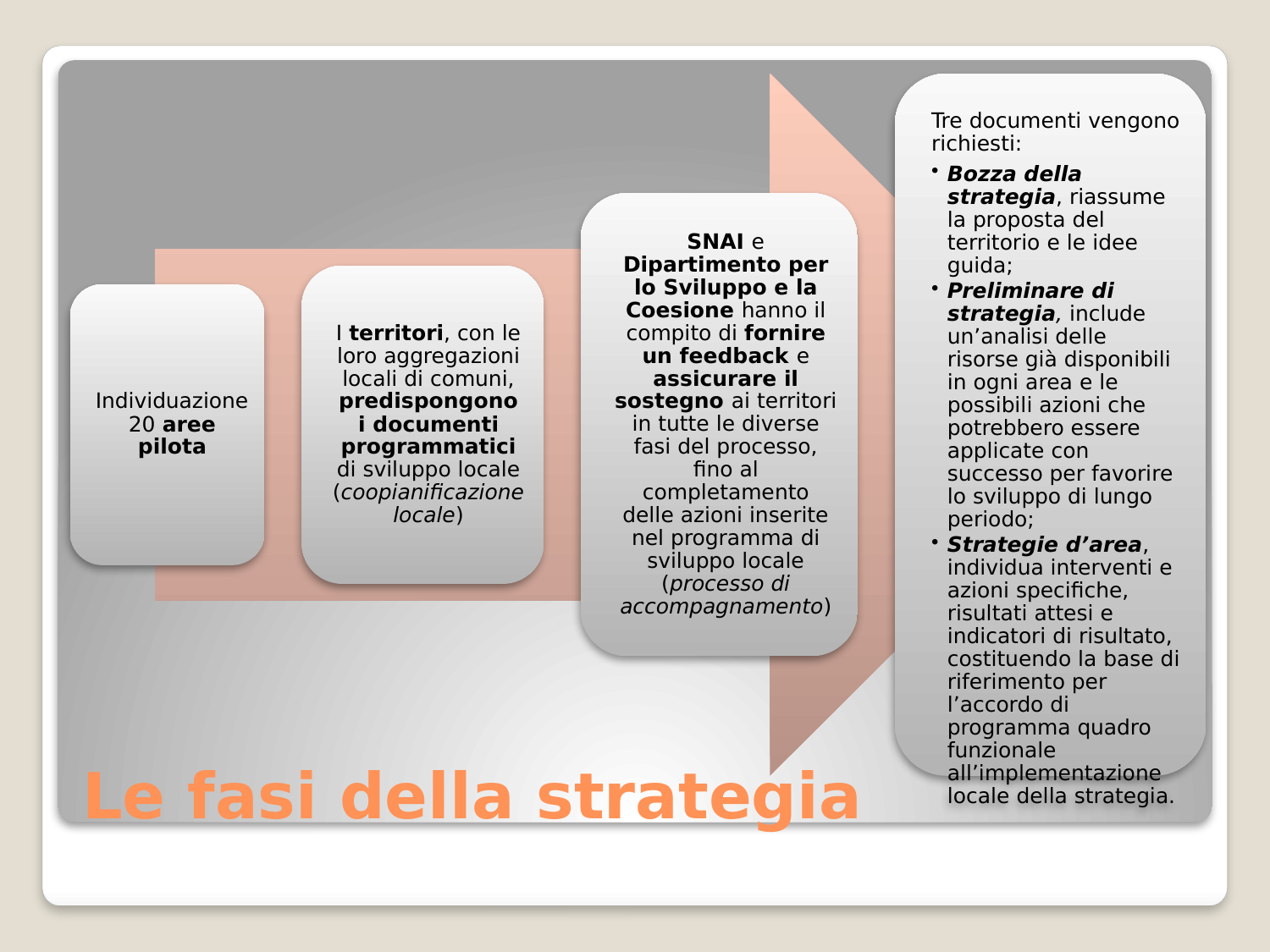

Individuazione 20 aree pilota
I territori, con le loro aggregazioni locali di comuni, predispongono i documenti programmatici di sviluppo locale (coopianificazione locale)
SNAI e Dipartimento per lo Sviluppo e la Coesione hanno il compito di fornire un feedback e assicurare il sostegno ai territori in tutte le diverse fasi del processo, fino al completamento delle azioni inserite nel programma di sviluppo locale (processo di accompagnamento)
Tre documenti vengono richiesti:
Bozza della strategia, riassume la proposta del territorio e le idee guida;
Preliminare di strategia, include un’analisi delle risorse già disponibili in ogni area e le possibili azioni che potrebbero essere applicate con successo per favorire lo sviluppo di lungo periodo;
Strategie d’area, individua interventi e azioni specifiche, risultati attesi e indicatori di risultato, costituendo la base di riferimento per l’accordo di programma quadro funzionale all’implementazione locale della strategia.
# Le fasi della strategia